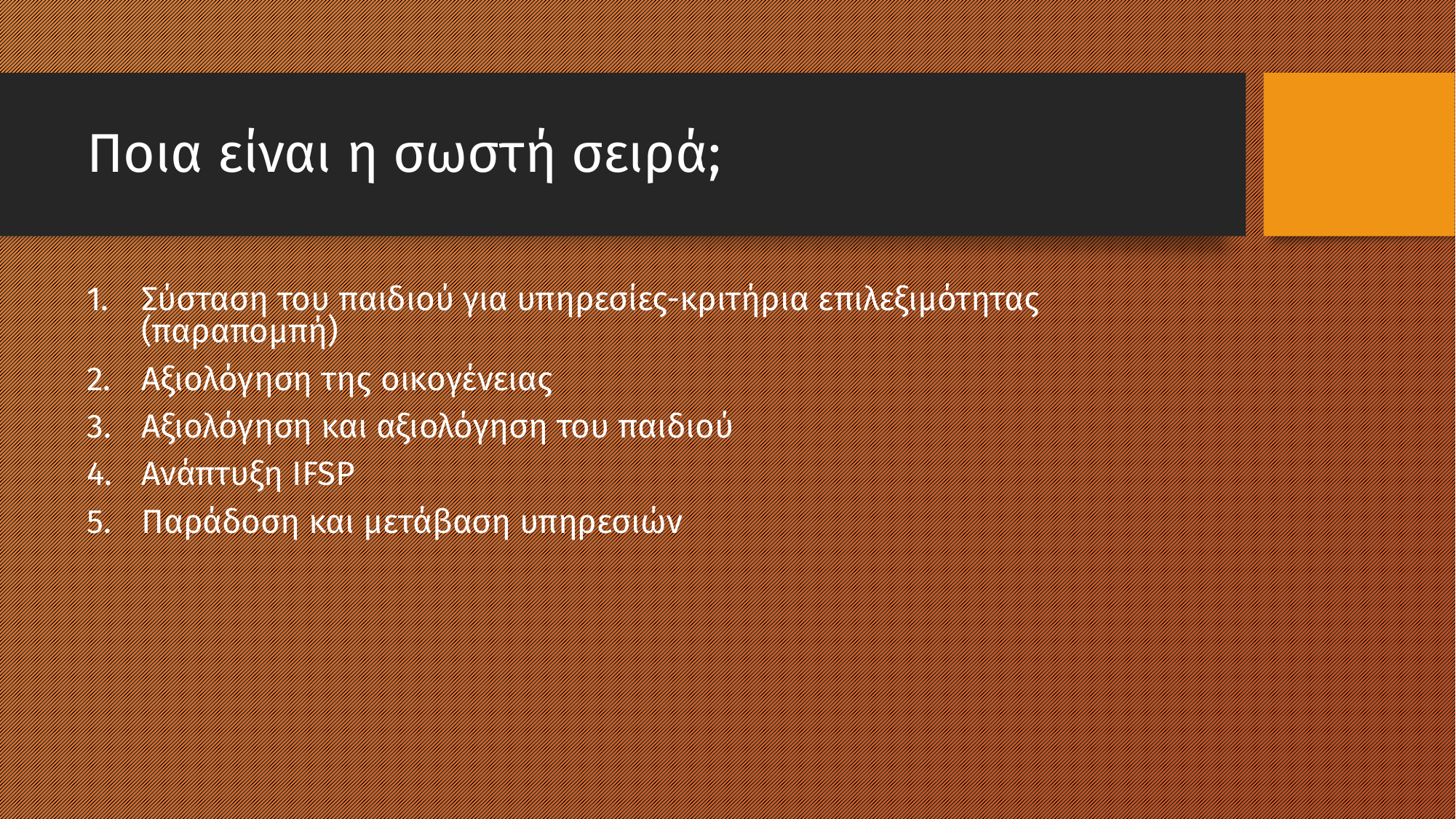

# Ποια είναι η σωστή σειρά;
Σύσταση του παιδιού για υπηρεσίες-κριτήρια επιλεξιμότητας (παραπομπή)
Αξιολόγηση της οικογένειας
Αξιολόγηση και αξιολόγηση του παιδιού
Ανάπτυξη IFSP
Παράδοση και μετάβαση υπηρεσιών